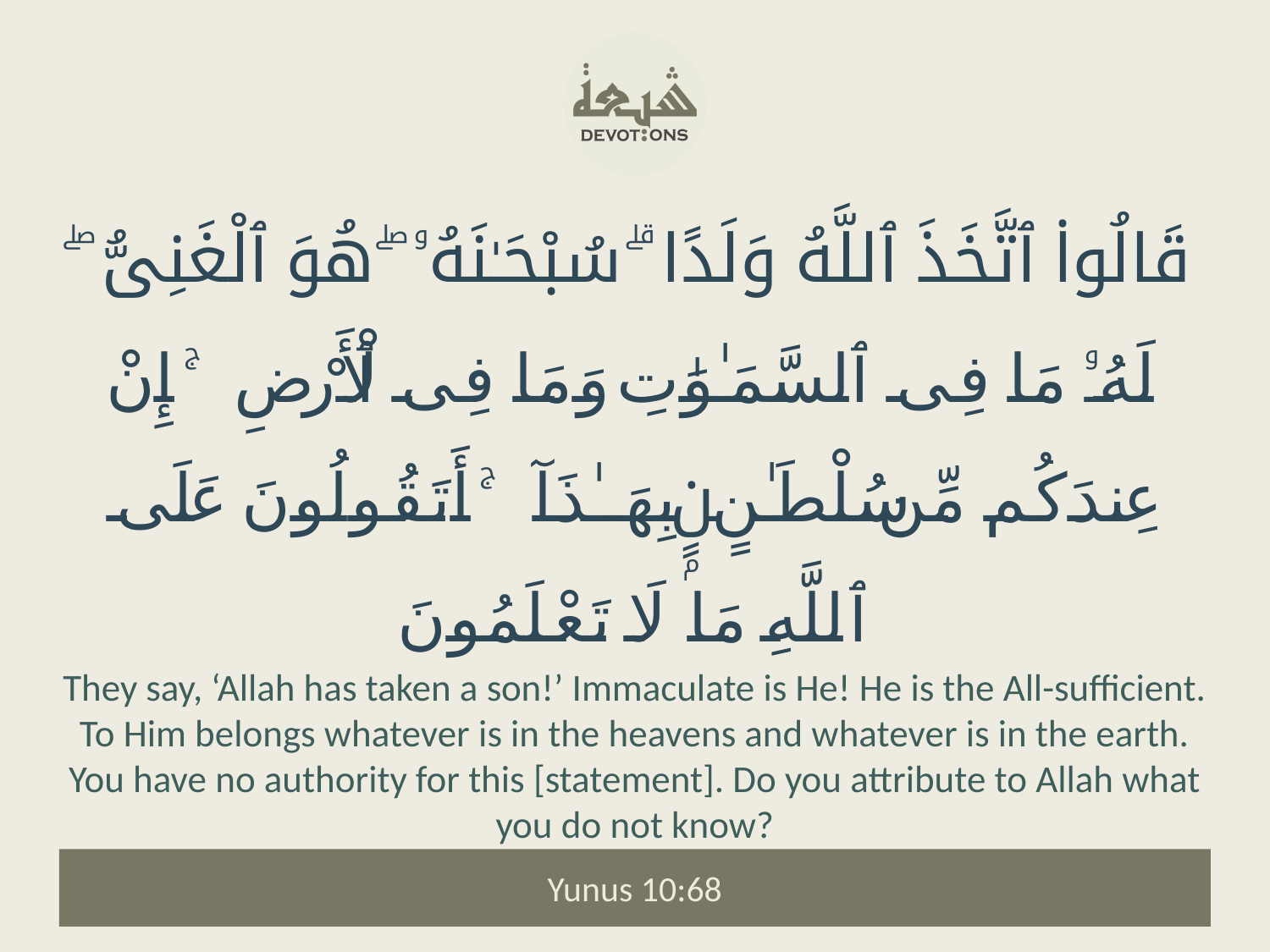

قَالُوا۟ ٱتَّخَذَ ٱللَّهُ وَلَدًا ۗ سُبْحَـٰنَهُۥ ۖ هُوَ ٱلْغَنِىُّ ۖ لَهُۥ مَا فِى ٱلسَّمَـٰوَٰتِ وَمَا فِى ٱلْأَرْضِ ۚ إِنْ عِندَكُم مِّن سُلْطَـٰنٍۭ بِهَـٰذَآ ۚ أَتَقُولُونَ عَلَى ٱللَّهِ مَا لَا تَعْلَمُونَ
They say, ‘Allah has taken a son!’ Immaculate is He! He is the All-sufficient. To Him belongs whatever is in the heavens and whatever is in the earth. You have no authority for this [statement]. Do you attribute to Allah what you do not know?
Yunus 10:68